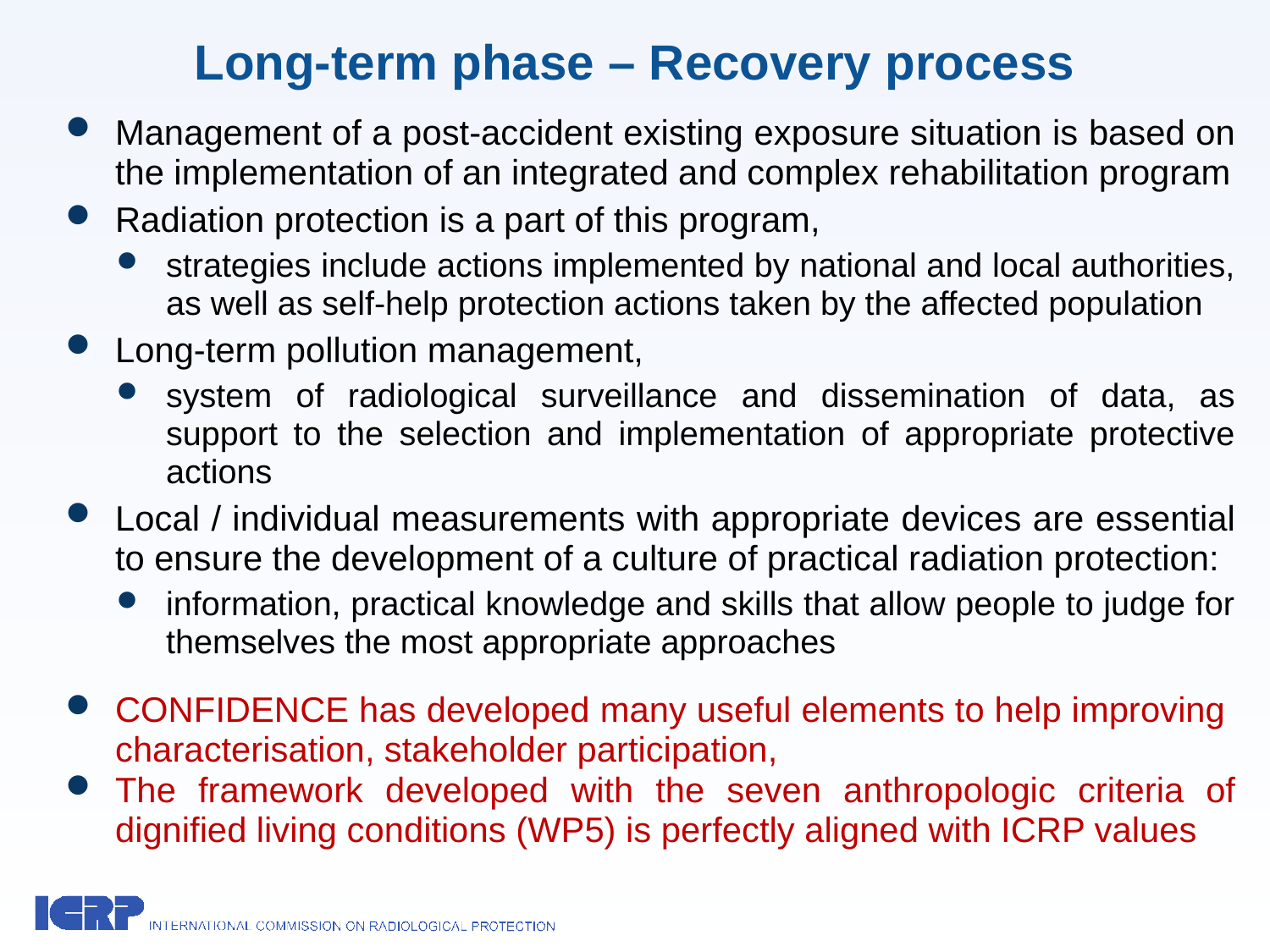

# Long-term phase – Recovery process
Management of a post-accident existing exposure situation is based on the implementation of an integrated and complex rehabilitation program
Radiation protection is a part of this program,
strategies include actions implemented by national and local authorities, as well as self-help protection actions taken by the affected population
Long-term pollution management,
system of radiological surveillance and dissemination of data, as support to the selection and implementation of appropriate protective actions
Local / individual measurements with appropriate devices are essential to ensure the development of a culture of practical radiation protection:
information, practical knowledge and skills that allow people to judge for themselves the most appropriate approaches
CONFIDENCE has developed many useful elements to help improving  characterisation, stakeholder participation,
The framework developed with the seven anthropologic criteria of dignified living conditions (WP5) is perfectly aligned with ICRP values